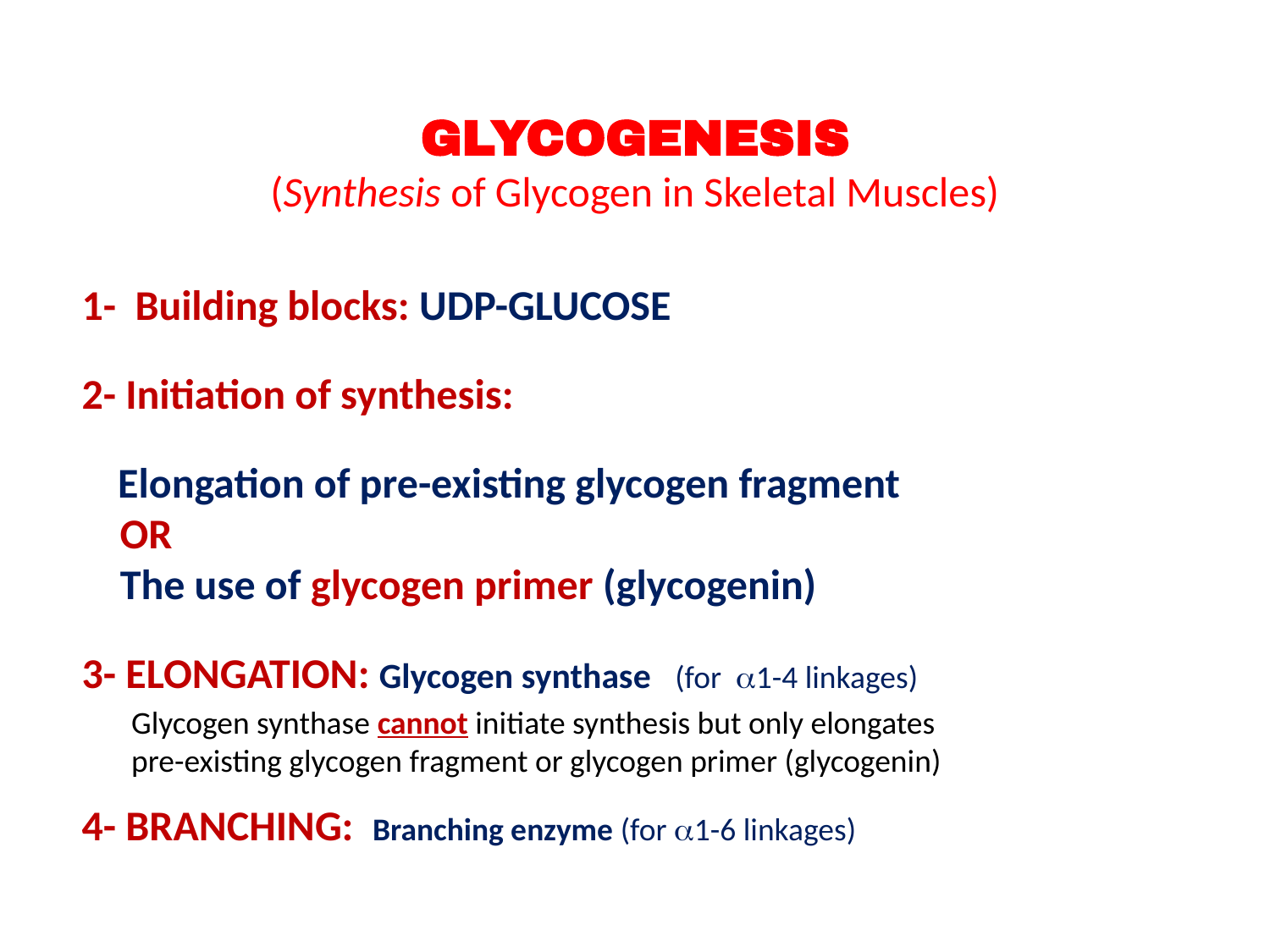

GLYCOGENESIS
(Synthesis of Glycogen in Skeletal Muscles)
1-  Building blocks: UDP-GLUCOSE

2- Initiation of synthesis:

     Elongation of pre-existing glycogen fragment
    OR
    The use of glycogen primer (glycogenin)

3- ELONGATION: Glycogen synthase   (for  α1-4 linkages)

4- BRANCHING:  Branching enzyme (for α1-6 linkages)
Glycogen synthase cannot initiate synthesis but only elongates
pre-existing glycogen fragment or glycogen primer (glycogenin)